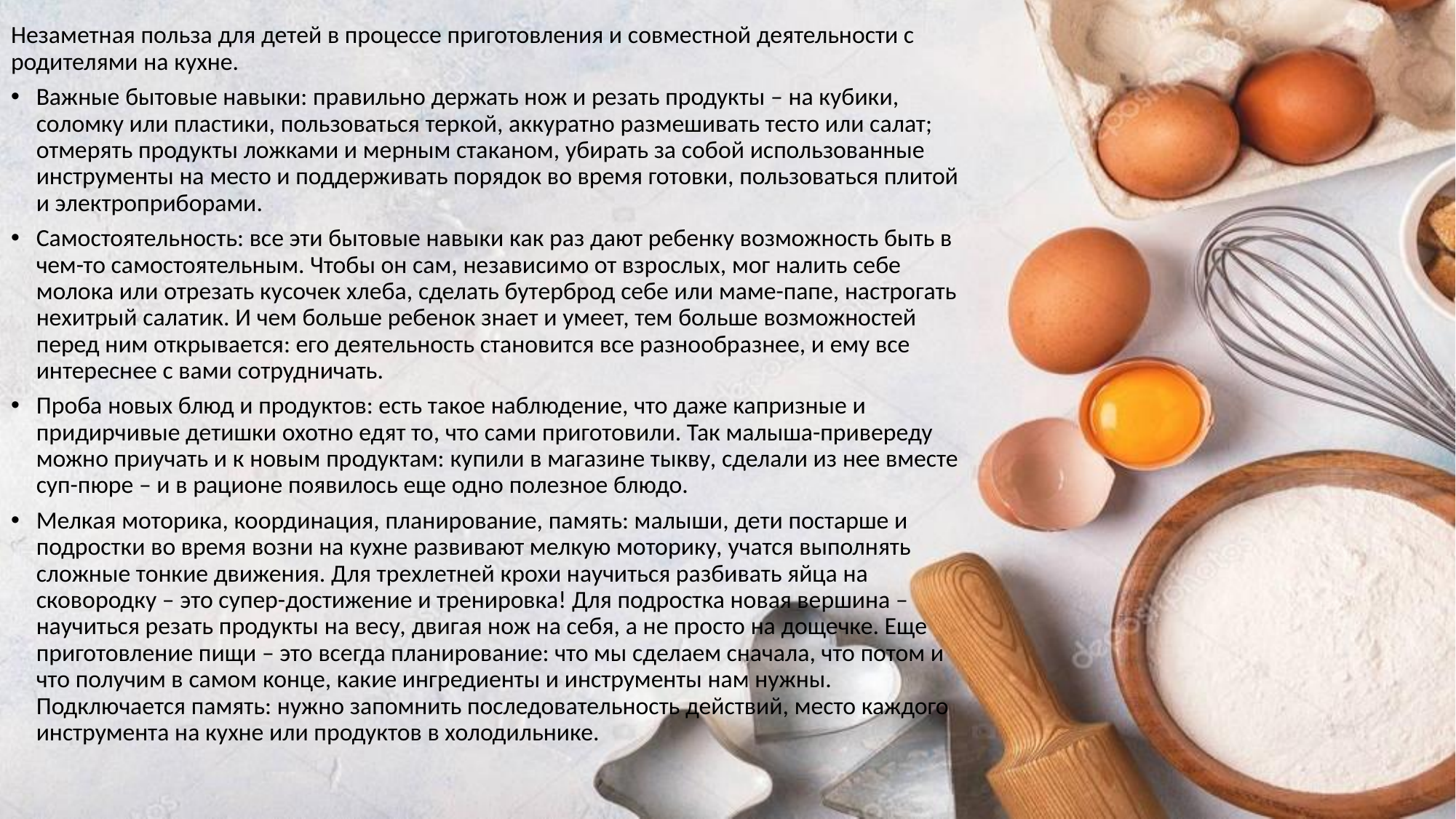

Незаметная польза для детей в процессе приготовления и совместной деятельности с родителями на кухне.
Важные бытовые навыки: правильно держать нож и резать продукты – на кубики, соломку или пластики, пользоваться теркой, аккуратно размешивать тесто или салат; отмерять продукты ложками и мерным стаканом, убирать за собой использованные инструменты на место и поддерживать порядок во время готовки, пользоваться плитой и электроприборами.
Самостоятельность: все эти бытовые навыки как раз дают ребенку возможность быть в чем-то самостоятельным. Чтобы он сам, независимо от взрослых, мог налить себе молока или отрезать кусочек хлеба, сделать бутерброд себе или маме-папе, настрогать нехитрый салатик. И чем больше ребенок знает и умеет, тем больше возможностей перед ним открывается: его деятельность становится все разнообразнее, и ему все интереснее с вами сотрудничать.
Проба новых блюд и продуктов: есть такое наблюдение, что даже капризные и придирчивые детишки охотно едят то, что сами приготовили. Так малыша-привереду можно приучать и к новым продуктам: купили в магазине тыкву, сделали из нее вместе суп-пюре – и в рационе появилось еще одно полезное блюдо.
Мелкая моторика, координация, планирование, память: малыши, дети постарше и подростки во время возни на кухне развивают мелкую моторику, учатся выполнять сложные тонкие движения. Для трехлетней крохи научиться разбивать яйца на сковородку – это супер-достижение и тренировка! Для подростка новая вершина – научиться резать продукты на весу, двигая нож на себя, а не просто на дощечке. Еще приготовление пищи – это всегда планирование: что мы сделаем сначала, что потом и что получим в самом конце, какие ингредиенты и инструменты нам нужны. Подключается память: нужно запомнить последовательность действий, место каждого инструмента на кухне или продуктов в холодильнике.